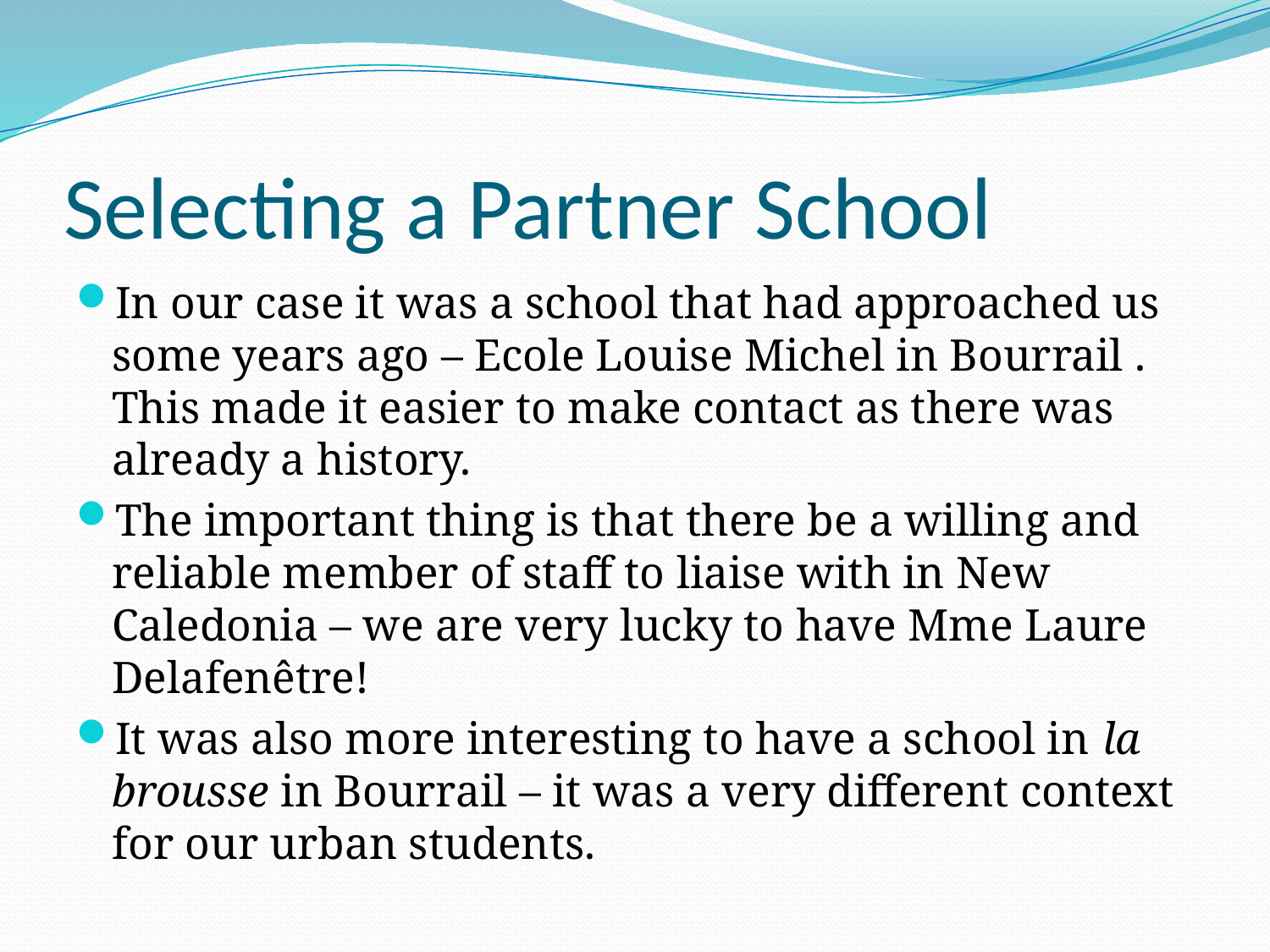

# Selecting a Partner School
In our case it was a school that had approached us some years ago – Ecole Louise Michel in Bourrail . This made it easier to make contact as there was already a history.
The important thing is that there be a willing and reliable member of staff to liaise with in New Caledonia – we are very lucky to have Mme Laure Delafenêtre!
It was also more interesting to have a school in la brousse in Bourrail – it was a very different context for our urban students.